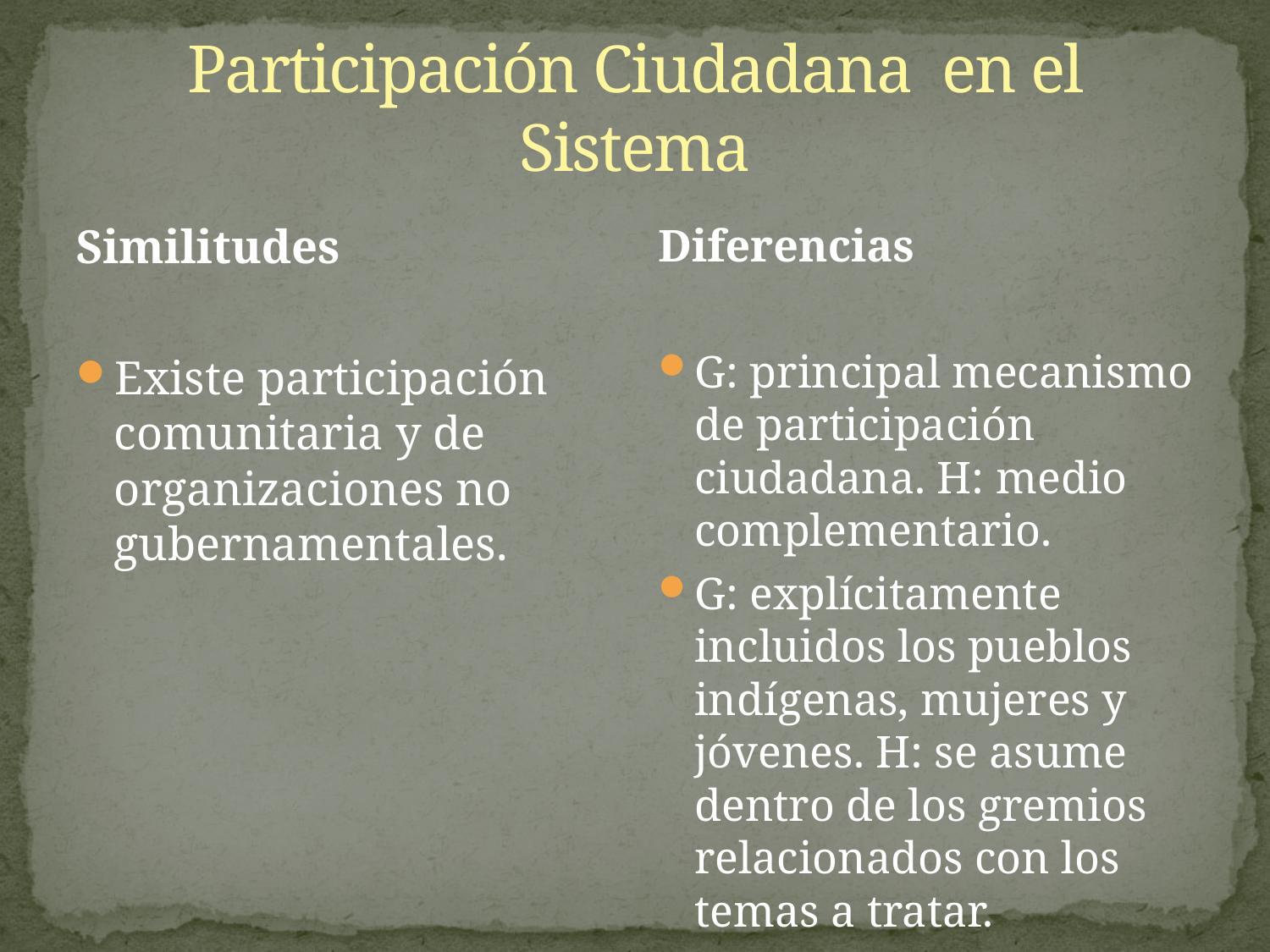

# Participación Ciudadana  en el Sistema
Similitudes

Existe participación comunitaria y de organizaciones no gubernamentales.
Diferencias

G: principal mecanismo de participación ciudadana. H: medio complementario.
G: explícitamente incluidos los pueblos indígenas, mujeres y jóvenes. H: se asume dentro de los gremios relacionados con los temas a tratar.